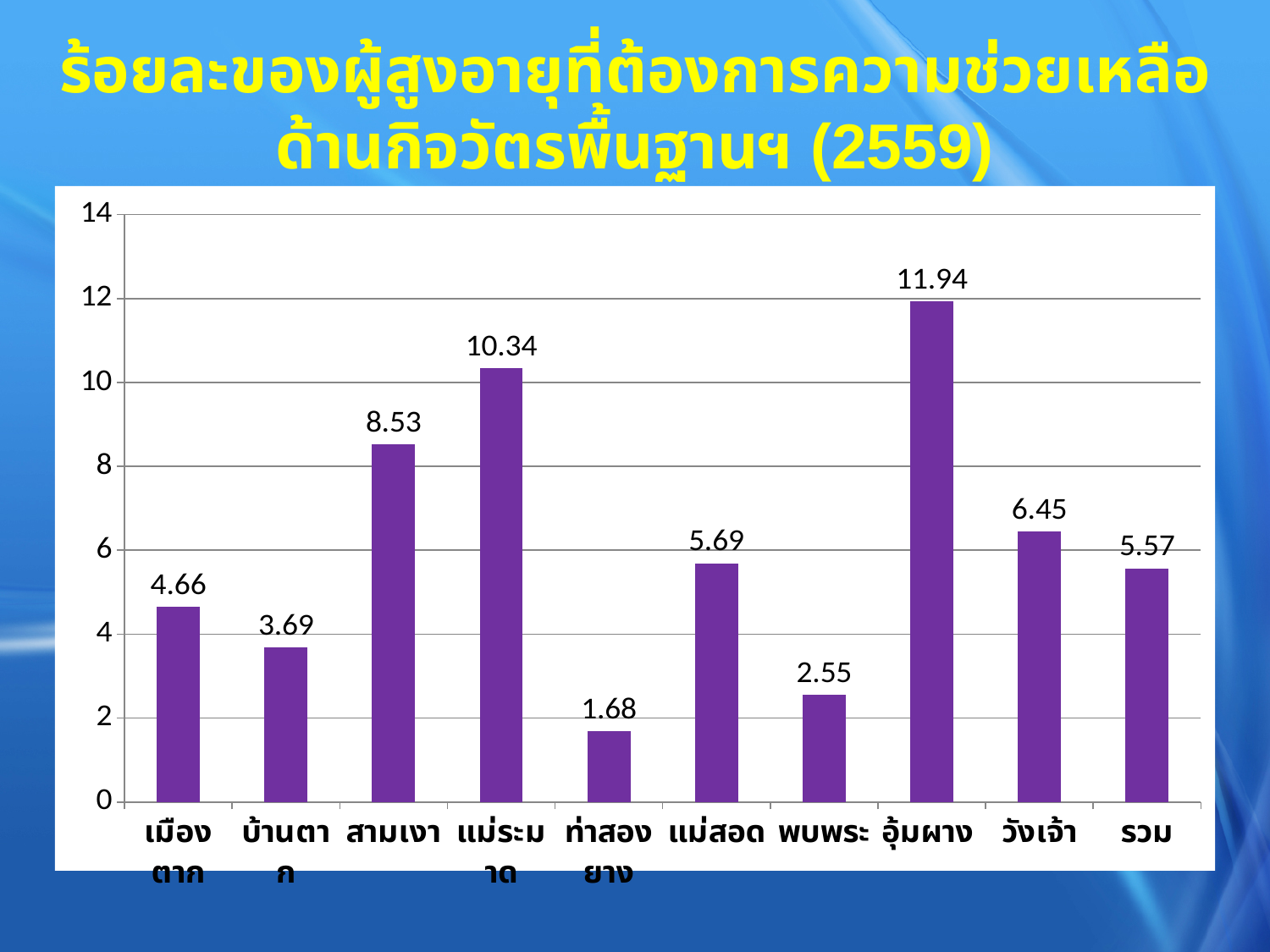

ร้อยละของผู้สูงอายุที่ต้องการความช่วยเหลือ
ด้านกิจวัตรพื้นฐานฯ (2559)

### Chart

| Category | ชุดข้อมูล 1 |
|---|---|
| เมืองตาก | 4.66 |
| บ้านตาก | 3.69 |
| สามเงา | 8.53 |
| แม่ระมาด | 10.34 |
| ท่าสองยาง | 1.68 |
| แม่สอด | 5.69 |
| พบพระ | 2.55 |
| อุ้มผาง  | 11.94 |
| วังเจ้า | 6.45 |
| รวม | 5.57 |